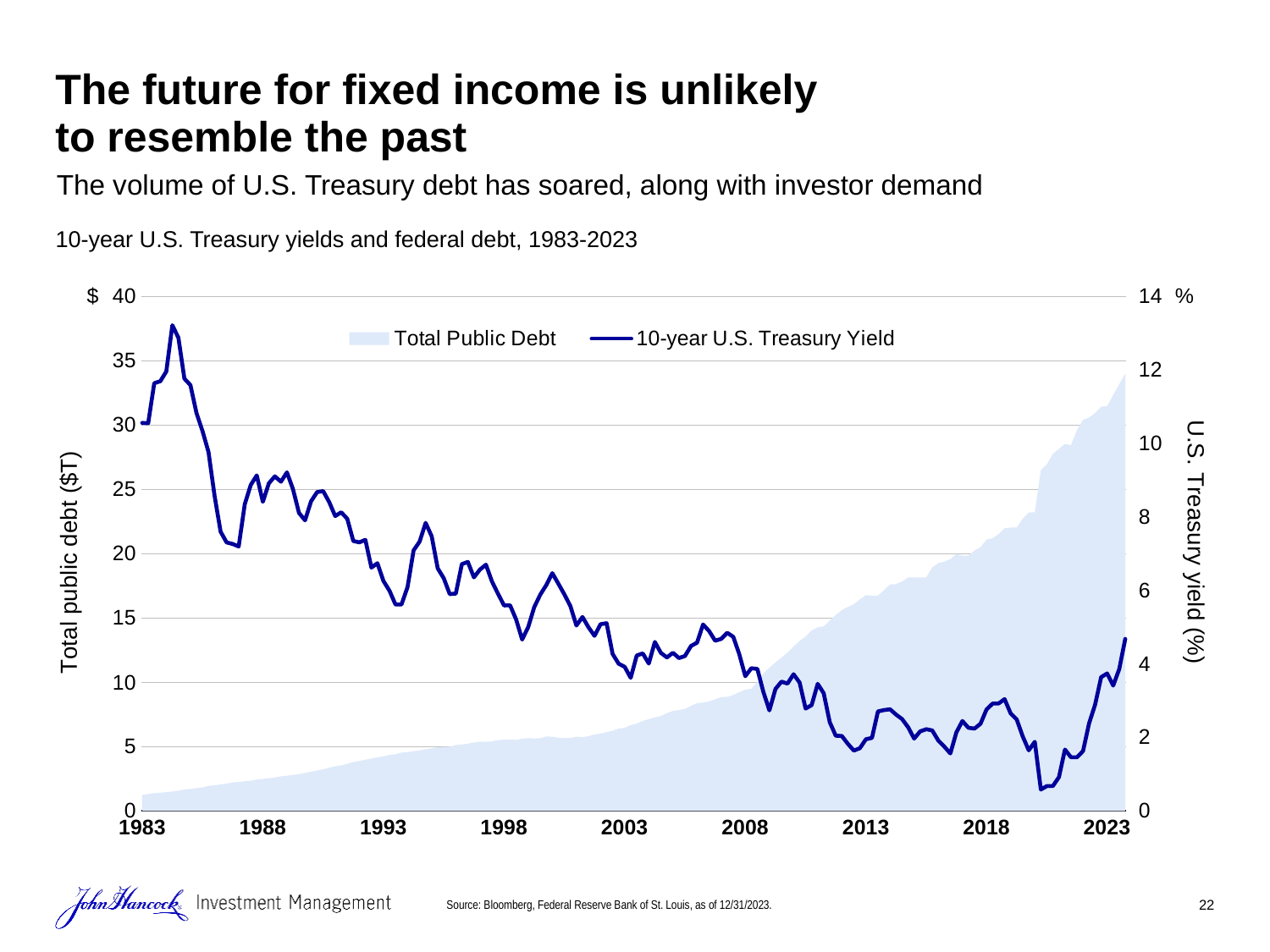

# The future for fixed income is unlikely to resemble the past
The volume of U.S. Treasury debt has soared, along with investor demand
10-year U.S. Treasury yields and federal debt, 1983-2023

### Chart

| Category | Total Public Debt | 10-year U.S. Treasury Yield |
|---|---|---|
| 30317 | 1.244493 | 10.555873015873017 |
| 30407 | 1.319581 | 10.55 |
| 30498 | 1.377211 | 11.63640625 |
| 30590 | 1.410702 | 11.689166666666667 |
| 30682 | 1.463741 | 11.954516129032259 |
| 30773 | 1.512697 | 13.213968253968254 |
| 30864 | 1.572267 | 12.873174603174602 |
| 30956 | 1.662966 | 11.760655737704917 |
| 31048 | 1.710731 | 11.5865 |
| 31138 | 1.77464 | 10.823492063492063 |
| 31229 | 1.823103 | 10.335555555555555 |
| 31321 | 1.945942 | 9.766129032258064 |
| 31413 | 1.986816 | 8.567 |
| 31503 | 2.059349 | 7.59796875 |
| 31594 | 2.125304 | 7.30546875 |
| 31686 | 2.214835 | 7.264032258064516 |
| 31778 | 2.246724 | 7.195409836065574 |
| 31868 | 2.309296 | 8.342698412698413 |
| 31959 | 2.350277 | 8.8696875 |
| 32051 | 2.431715 | 9.129032258064516 |
| 32143 | 2.487551 | 8.410967741935483 |
| 32234 | 2.547656 | 8.912857142857144 |
| 32325 | 2.602183 | 9.10359375 |
| 32417 | 2.684392 | 8.95704918032787 |
| 32509 | 2.740898 | 9.211639344262295 |
| 32599 | 2.799923 | 8.75796875 |
| 32690 | 2.857431 | 8.107460317460317 |
| 32782 | 2.952994 | 7.9070967741935485 |
| 32874 | 3.051958 | 8.423870967741935 |
| 32964 | 3.143754 | 8.674126984126984 |
| 33055 | 3.233313 | 8.701269841269841 |
| 33147 | 3.36482 | 8.405967741935484 |
| 33239 | 3.465189 | 8.023166666666667 |
| 33329 | 3.537988 | 8.12546875 |
| 33420 | 3.665303 | 7.95 |
| 33512 | 3.801698 | 7.345 |
| 33604 | 3.881288 | 7.3069354838709675 |
| 33695 | 3.984656 | 7.376031746031746 |
| 33786 | 4.064621 | 6.61875 |
| 33878 | 4.177009 | 6.740322580645161 |
| 33970 | 4.23058 | 6.258196721311475 |
| 34060 | 4.35195 | 5.988095238095238 |
| 34151 | 4.411489 | 5.6153125 |
| 34243 | 4.535687 | 5.615967741935484 |
| 34335 | 4.575869 | 6.090322580645162 |
| 34425 | 4.645802 | 7.089516129032258 |
| 34516 | 4.69275 | 7.32796875 |
| 34608 | 4.80015 | 7.837213114754098 |
| 34700 | 4.864116 | 7.4712903225806455 |
| 34790 | 4.951372 | 6.60015873015873 |
| 34881 | 4.973983 | 6.329206349206349 |
| 34973 | 4.988665 | 5.898548387096774 |
| 35065 | 5.117786 | 5.910483870967742 |
| 35156 | 5.161076 | 6.7140625 |
| 35247 | 5.224811 | 6.7759375 |
| 35339 | 5.323172 | 6.354193548387097 |
| 35431 | 5.38089 | 6.567 |
| 35521 | 5.376151 | 6.6996875 |
| 35612 | 5.413146 | 6.2421875 |
| 35704 | 5.502388 | 5.906290322580645 |
| 35796 | 5.542426 | 5.590983606557377 |
| 35886 | 5.547935 | 5.593015873015873 |
| 35977 | 5.526193 | 5.20734375 |
| 36069 | 5.614217 | 4.661935483870968 |
| 36161 | 5.651615 | 5.000819672131147 |
| 36251 | 5.63878 | 5.54125 |
| 36342 | 5.656271 | 5.88296875 |
| 36434 | 5.776091 | 6.144838709677419 |
| 36526 | 5.773392 | 6.468412698412698 |
| 36617 | 5.685938 | 6.184920634920635 |
| 36708 | 5.674179 | 5.88984126984127 |
| 36800 | 5.662216 | 5.570645161290322 |
| 36892 | 5.77374 | 5.0441935483870965 |
| 36982 | 5.726815 | 5.276190476190476 |
| 37073 | 5.807464 | 4.9957377049180325 |
| 37165 | 5.943439 | 4.762096774193548 |
| 37257 | 6.006032 | 5.079166666666667 |
| 37347 | 6.126469 | 5.10609375 |
| 37438 | 6.228236 | 4.27234375 |
| 37530 | 6.405707 | 4.004838709677419 |
| 37622 | 6.460776 | 3.92 |
| 37712 | 6.670121 | 3.6206349206349207 |
| 37803 | 6.78332 | 4.22765625 |
| 37895 | 6.997964 | 4.285161290322581 |
| 37987 | 7.131068 | 4.01 |
| 38078 | 7.274335 | 4.597096774193548 |
| 38169 | 7.379053 | 4.30140625 |
| 38261 | 7.596143 | 4.175806451612903 |
| 38353 | 7.776939 | 4.303606557377049 |
| 38443 | 7.836496 | 4.15859375 |
| 38534 | 7.93271 | 4.21515625 |
| 38626 | 8.170413 | 4.488196721311476 |
| 38718 | 8.371156 | 4.577096774193548 |
| 38808 | 8.420042 | 5.072698412698412 |
| 38899 | 8.506974 | 4.893492063492063 |
| 38991 | 8.680224 | 4.630645161290323 |
| 39083 | 8.849665 | 4.679032258064516 |
| 39173 | 8.867677 | 4.84609375 |
| 39264 | 9.007653 | 4.738412698412699 |
| 39356 | 9.229172 | 4.266612903225806 |
| 39448 | 9.437594 | 3.665245901639344 |
| 39539 | 9.492006 | 3.8815625 |
| 39630 | 10.024725 | 3.8621875 |
| 39722 | 10.699805 | 3.234677419354839 |
| 39814 | 11.126941 | 2.7362295081967214 |
| 39904 | 11.545275 | 3.3207936507936506 |
| 39995 | 11.909828 | 3.5178125 |
| 40087 | 12.311349 | 3.464032258064516 |
| 40179 | 12.773123 | 3.7178688524590164 |
| 40269 | 13.201792 | 3.4925 |
| 40360 | 13.561622 | 2.78453125 |
| 40452 | 14.025215 | 2.8783870967741936 |
| 40544 | 14.270114 | 3.4574193548387098 |
| 40634 | 14.343087 | 3.2014285714285715 |
| 40725 | 14.79034 | 2.41421875 |
| 40817 | 15.22294 | 2.0467213114754097 |
| 40909 | 15.606518 | 2.04 |
| 41000 | 15.855037 | 1.82578125 |
| 41091 | 16.06624 | 1.6412698412698412 |
| 41183 | 16.43273 | 1.707049180327869 |
| 41275 | 16.771381 | 1.951 |
| 41365 | 16.73832 | 1.98625 |
| 41456 | 16.73818 | 2.7065625 |
| 41548 | 17.156119 | 2.7441935483870967 |
| 41640 | 17.601227 | 2.7654098360655737 |
| 41730 | 17.632606 | 2.620952380952381 |
| 41821 | 17.824071 | 2.49953125 |
| 41913 | 18.141444 | 2.275967741935484 |
| 42005 | 18.152056 | 1.9688524590163934 |
| 42095 | 18.151998 | 2.164375 |
| 42186 | 18.150618 | 2.223125 |
| 42278 | 18.922179 | 2.190483870967742 |
| 42370 | 19.264939 | 1.9142622950819672 |
| 42461 | 19.381591 | 1.75015625 |
| 42552 | 19.573445 | 1.564375 |
| 42644 | 19.976827 | 2.138688524590164 |
| 42736 | 19.84642 | 2.4466129032258066 |
| 42826 | 19.844554 | 2.260952380952381 |
| 42917 | 20.2449 | 2.2414285714285715 |
| 43009 | 20.492747 | 2.371451612903226 |
| 43101 | 21.089643 | 2.7585245901639346 |
| 43191 | 21.19507 | 2.920625 |
| 43282 | 21.516058 | 2.9238095238095236 |
| 43374 | 21.974096 | 3.0411475409836064 |
| 43466 | 22.02788 | 2.652950819672131 |
| 43556 | 22.023283 | 2.49 |
| 43647 | 22.719402 | 2.03 |
| 43739 | 23.20138 | 1.65 |
| 43831 | 23.223813 | 1.88 |
| 43922 | 26.477241 | 0.583 |
| 44013 | 26.945391 | 0.676 |
| 44105 | 27.747798 | 0.677 |
| 44197 | 28.13257 | 0.92 |
| 44287 | 28.529436 | 1.67 |
| 44378 | 28.428919 | 1.46 |
| 44470 | 29.617215 | 1.46 |
| 44562 | 30.40096 | 1.63 |
| 44652 | 30.568582 | 2.38 |
| 44743 | 30.928912 | 2.89 |
| 44835 | 31.419689 | 3.64 |
| 44927 | 31.458438 | 3.74 |
| 45017 | 32.332274 | 3.41 |
| 45108 | 33.167334 | 3.86 |
| 45200 | 34.001494 | 4.68 |
$
%
Source: Bloomberg, Federal Reserve Bank of St. Louis, as of 12/31/2023.
22